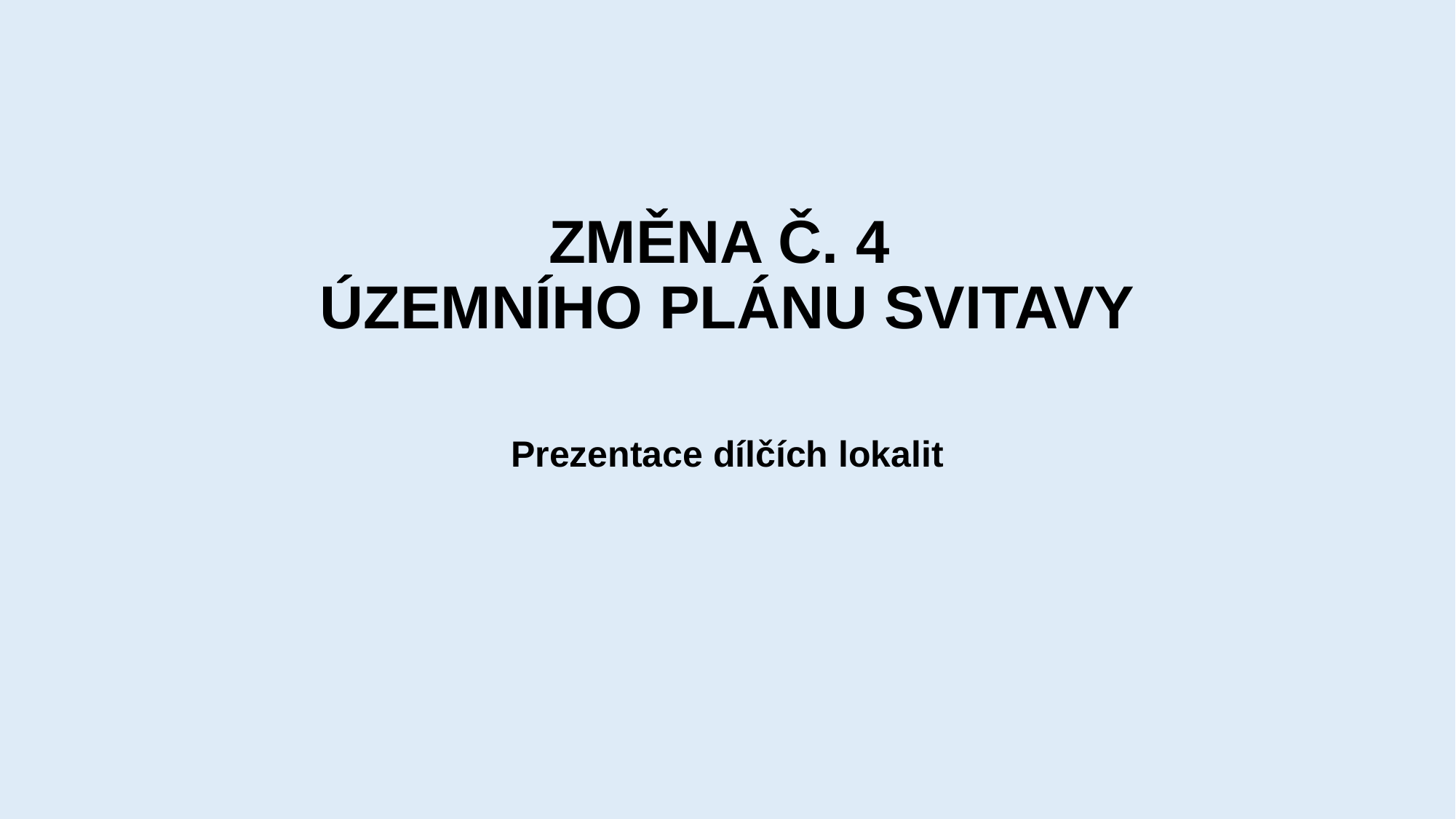

# ZMĚNA Č. 4 ÚZEMNÍHO PLÁNU SVITAVY
Prezentace dílčích lokalit